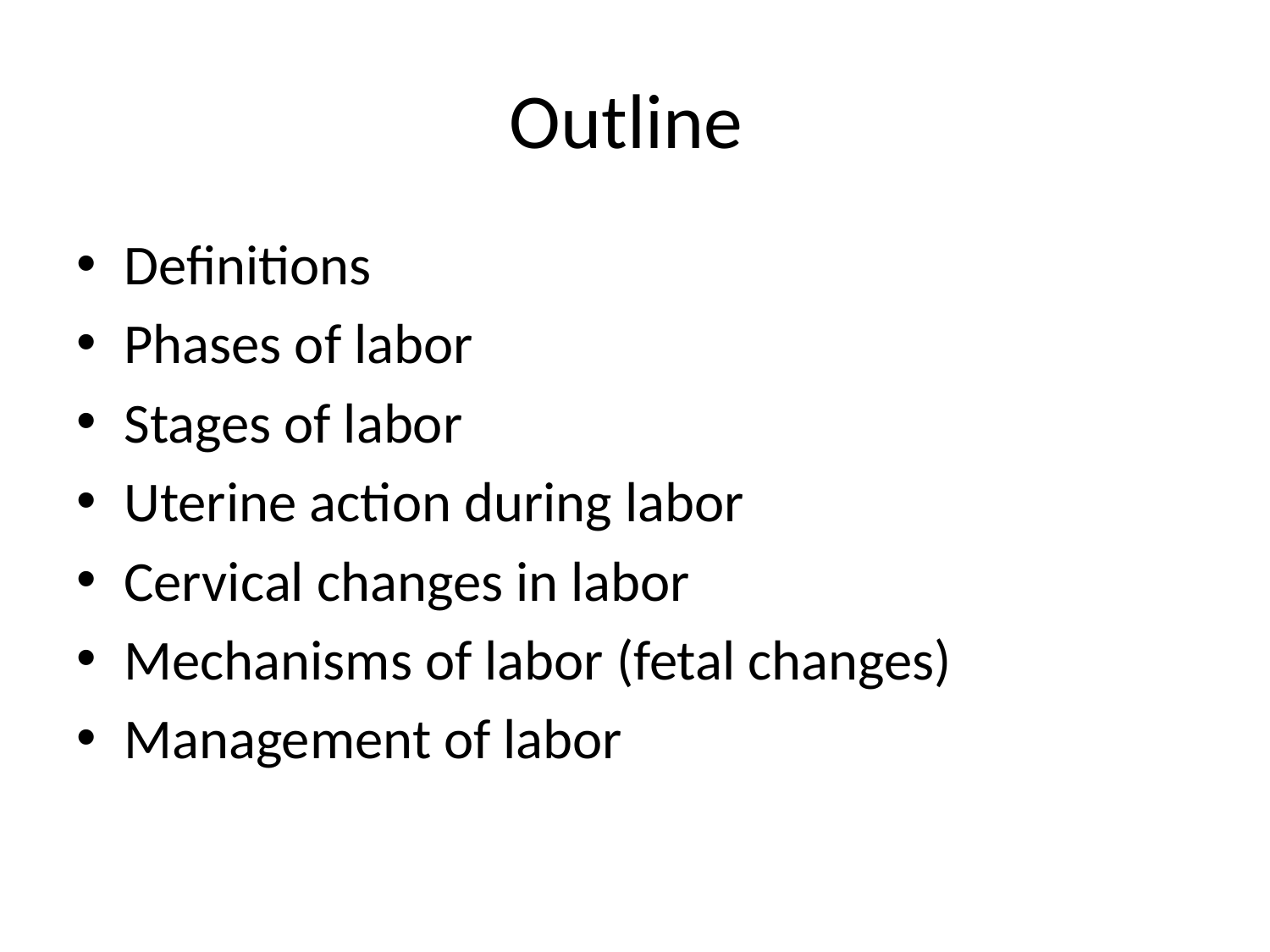

# Outline
Definitions
Phases of labor
Stages of labor
Uterine action during labor
Cervical changes in labor
Mechanisms of labor (fetal changes)
Management of labor